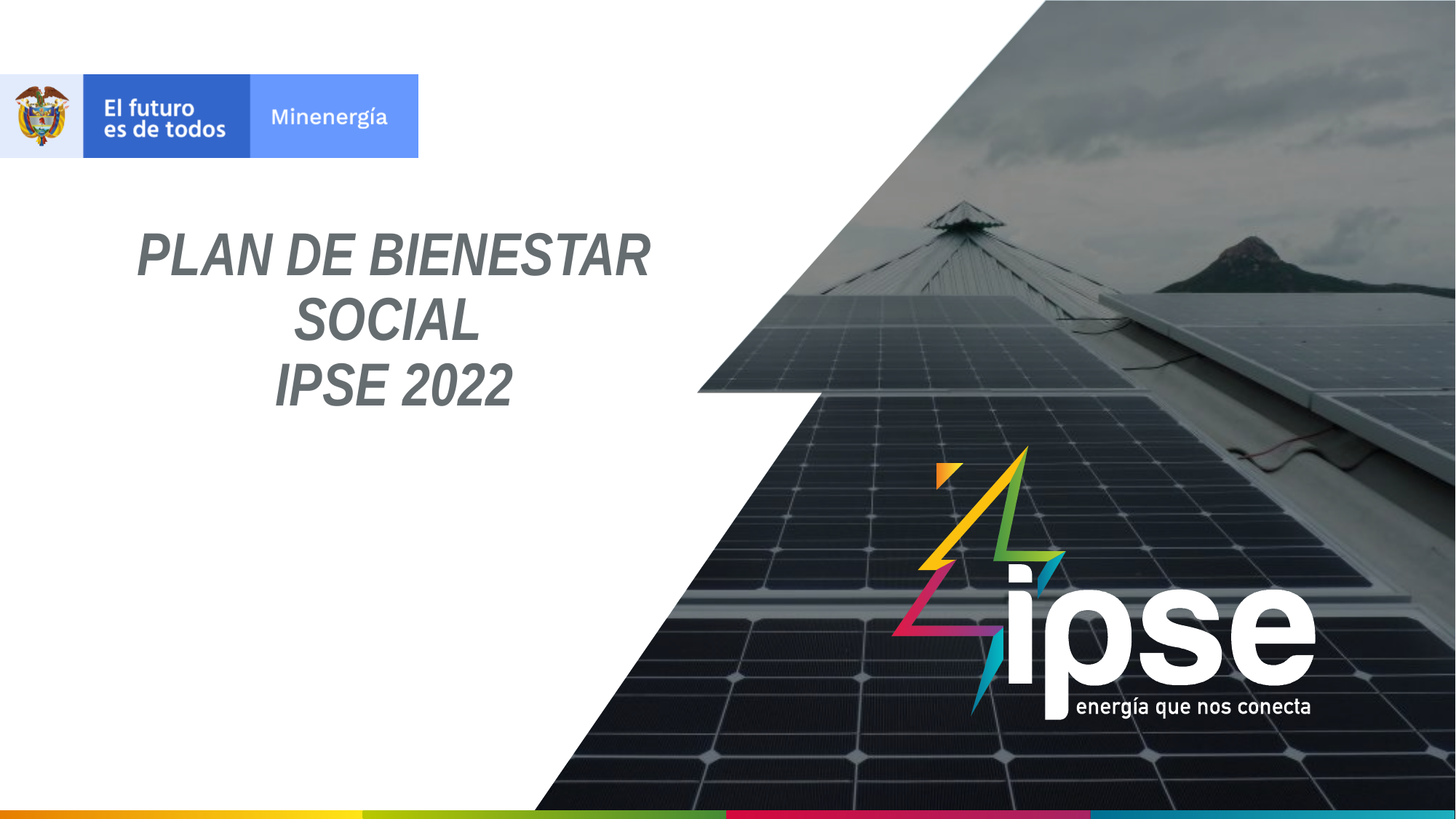

# PLAN DE BIENESTAR SOCIAL IPSE 2022